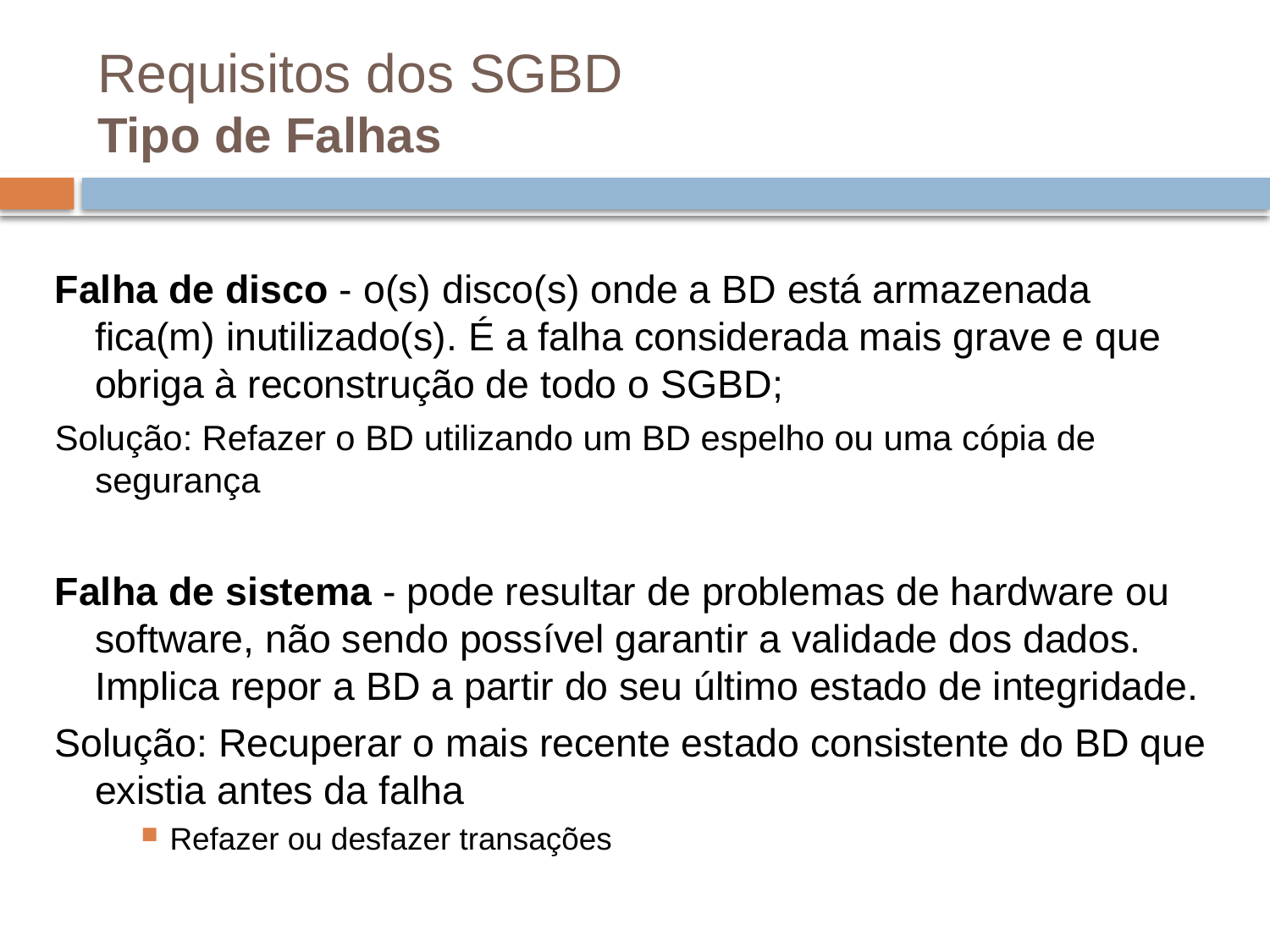

# Requisitos dos SGBD Tipo de Falhas
Falha de disco - o(s) disco(s) onde a BD está armazenada fica(m) inutilizado(s). É a falha considerada mais grave e que obriga à reconstrução de todo o SGBD;
Solução: Refazer o BD utilizando um BD espelho ou uma cópia de segurança

Falha de sistema - pode resultar de problemas de hardware ou software, não sendo possível garantir a validade dos dados. Implica repor a BD a partir do seu último estado de integridade.
Solução: Recuperar o mais recente estado consistente do BD que existia antes da falha
Refazer ou desfazer transações